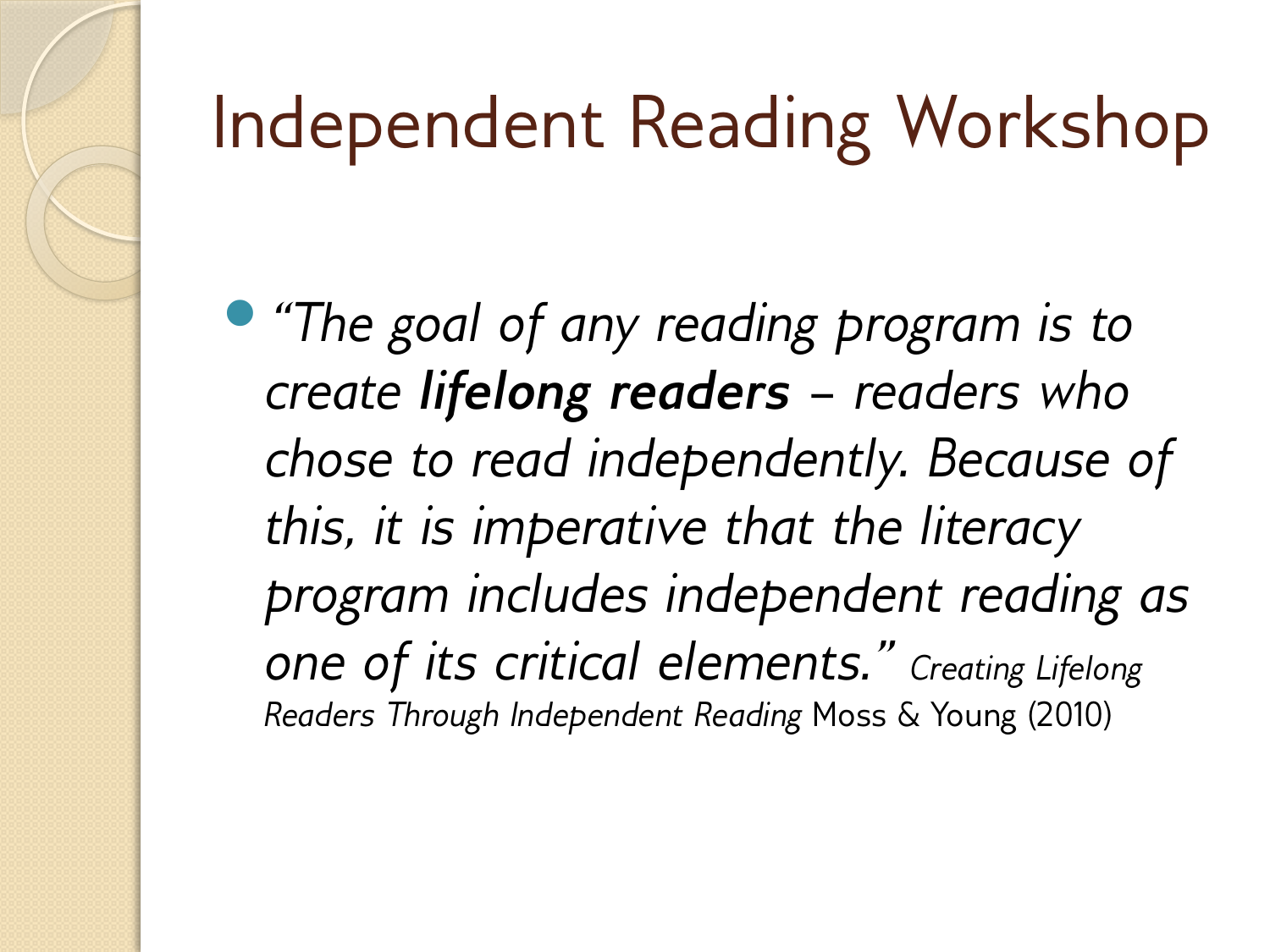

# Independent Reading Workshop

“The goal of any reading program is to create lifelong readers – readers who chose to read independently. Because of this, it is imperative that the literacy program includes independent reading as one of its critical elements.” Creating Lifelong Readers Through Independent Reading Moss & Young (2010)